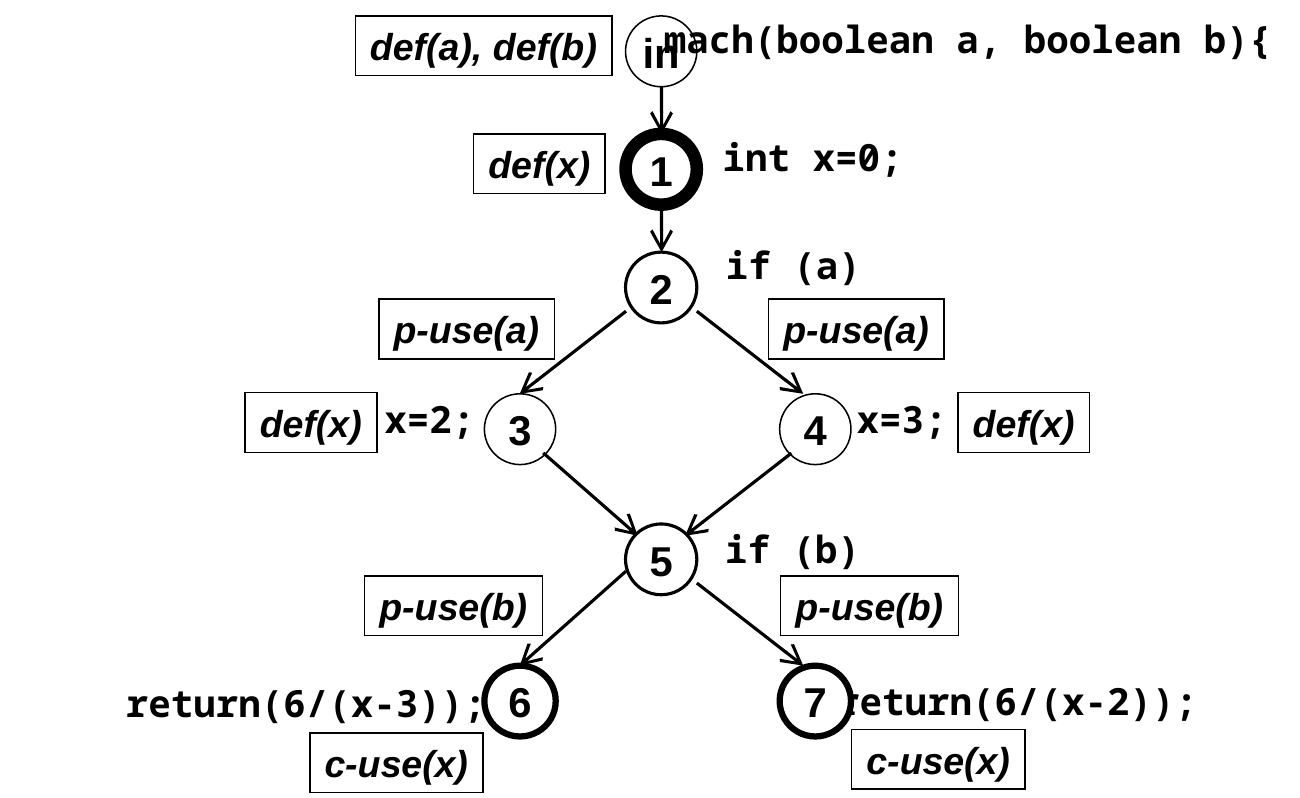

mach(boolean a, boolean b){
def(a), def(b)
in

int x=0;
def(x)
1

if (a)
2
p-use(a)
p-use(a)

x=2;
x=3;
def(x)
def(x)
3
4

if (b)
5

p-use(b)
p-use(b)

6
7
return(6/(x-2));
return(6/(x-3));
c-use(x)
c-use(x)